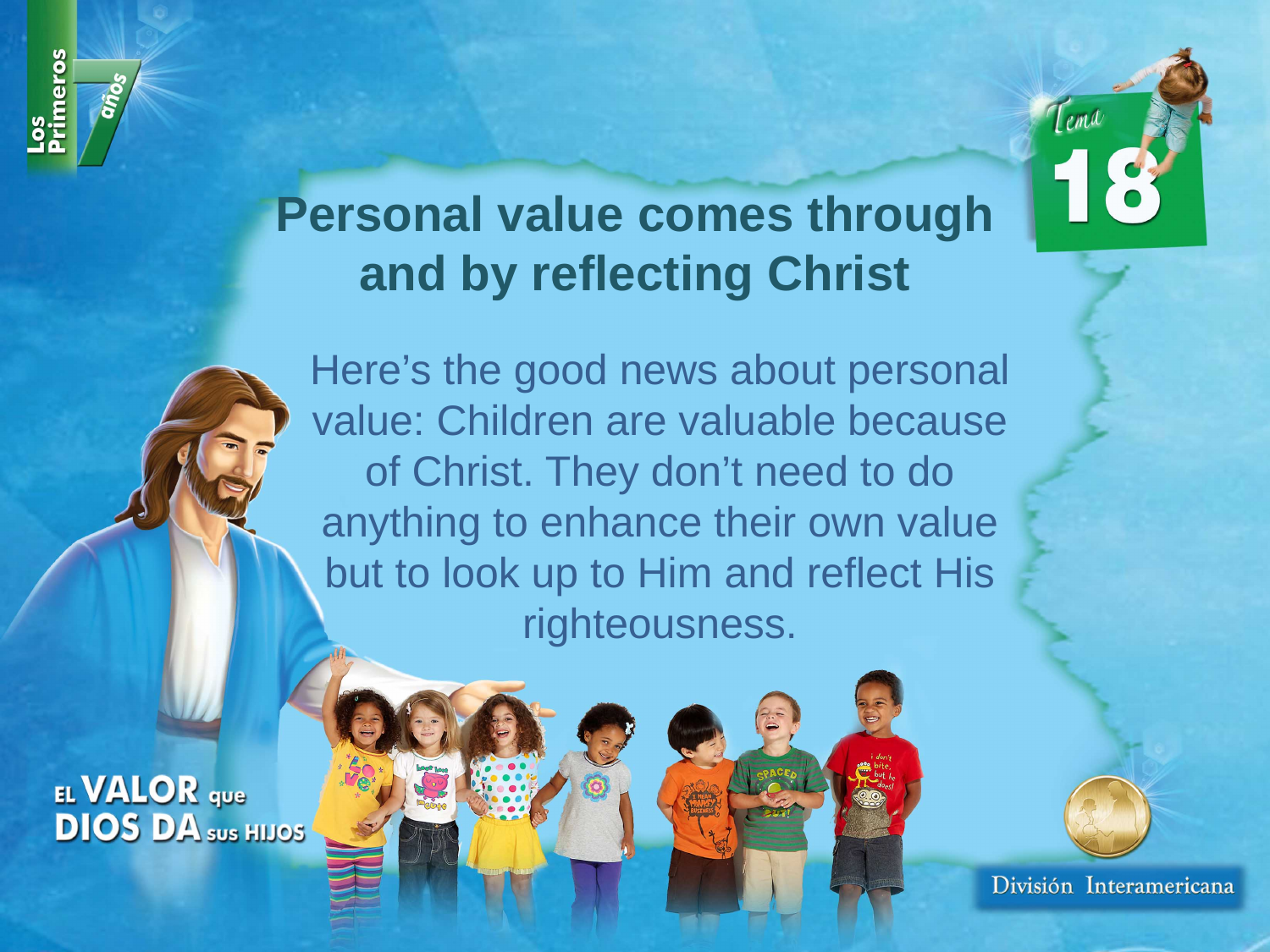

Personal value comes through and by reflecting Christ
Here’s the good news about personal value: Children are valuable because of Christ. They don’t need to do anything to enhance their own value but to look up to Him and reflect His righteousness.